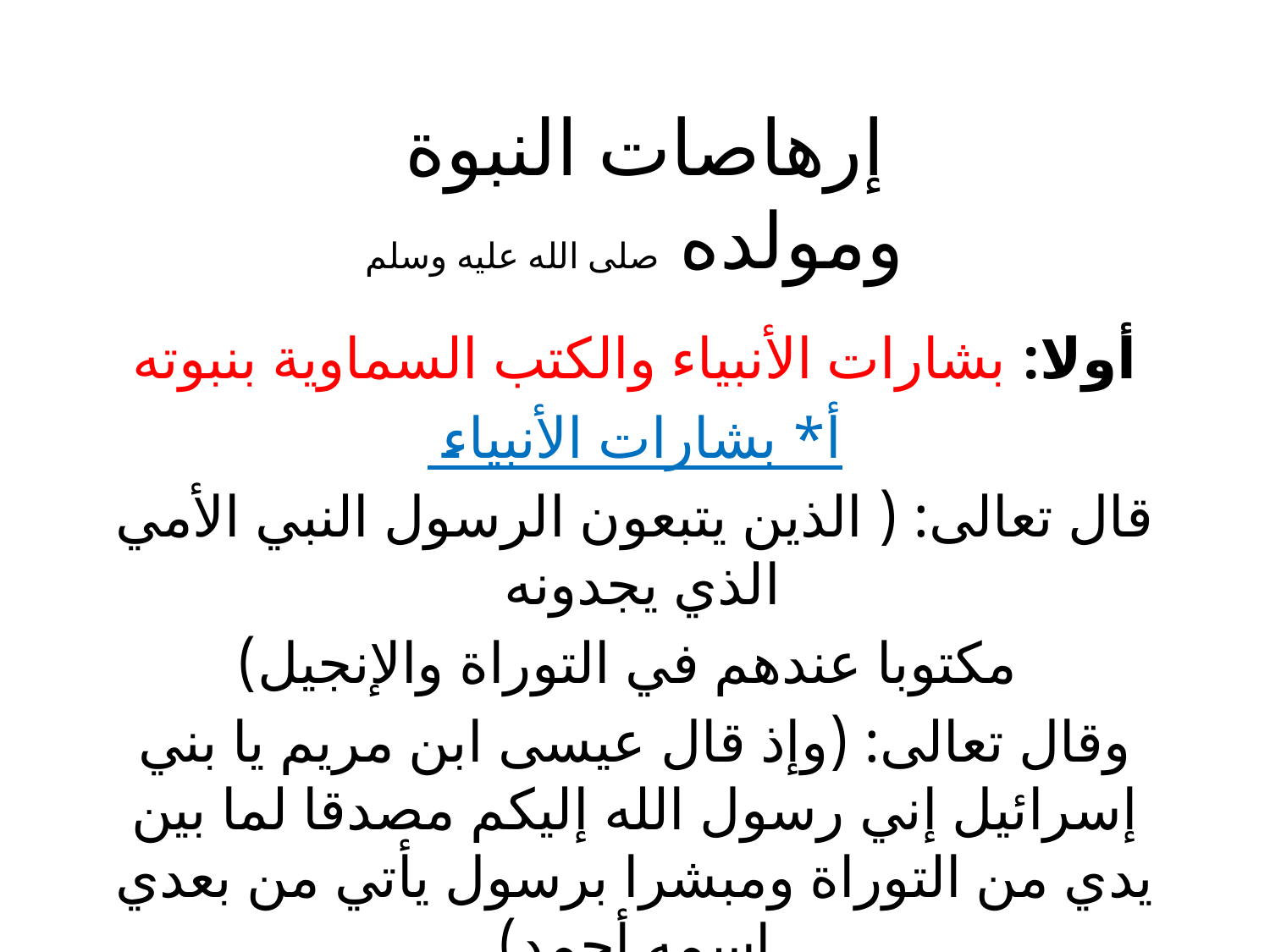

# إرهاصات النبوة ومولده صلى الله عليه وسلم
أولا: بشارات الأنبياء والكتب السماوية بنبوته
أ* بشارات الأنبياء
قال تعالى: ( الذين يتبعون الرسول النبي الأمي الذي يجدونه
 مكتوبا عندهم في التوراة والإنجيل)
وقال تعالى: (وإذ قال عيسى ابن مريم يا بني إسرائيل إني رسول الله إليكم مصدقا لما بين يدي من التوراة ومبشرا برسول يأتي من بعدي اسمه أحمد)